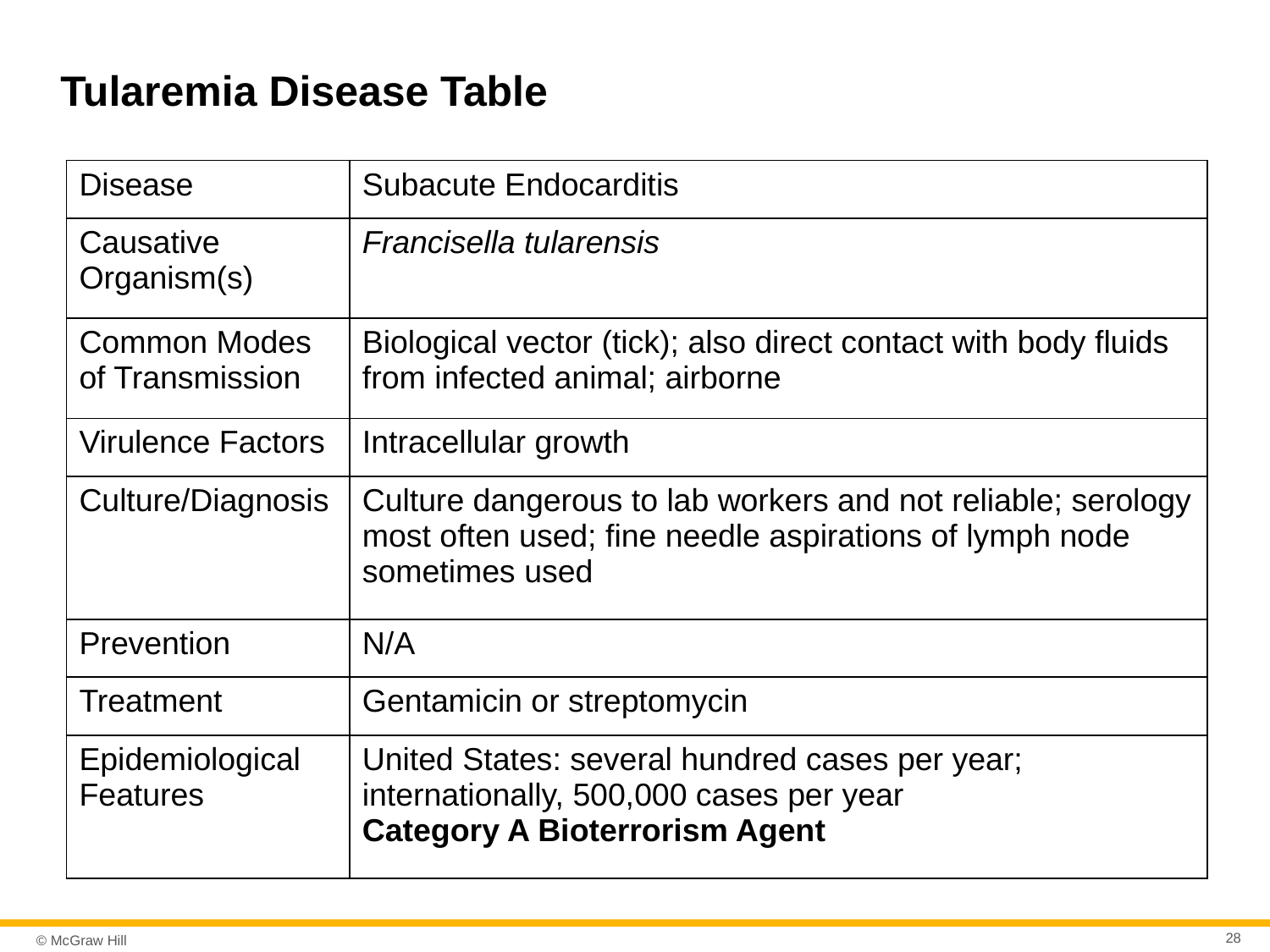

# Tularemia Disease Table
| Disease | Subacute Endocarditis |
| --- | --- |
| Causative Organism(s) | Francisella tularensis |
| Common Modes of Transmission | Biological vector (tick); also direct contact with body fluids from infected animal; airborne |
| Virulence Factors | Intracellular growth |
| Culture/Diagnosis | Culture dangerous to lab workers and not reliable; serology most often used; fine needle aspirations of lymph node sometimes used |
| Prevention | N/A |
| Treatment | Gentamicin or streptomycin |
| Epidemiological Features | United States: several hundred cases per year; internationally, 500,000 cases per year Category A Bioterrorism Agent |